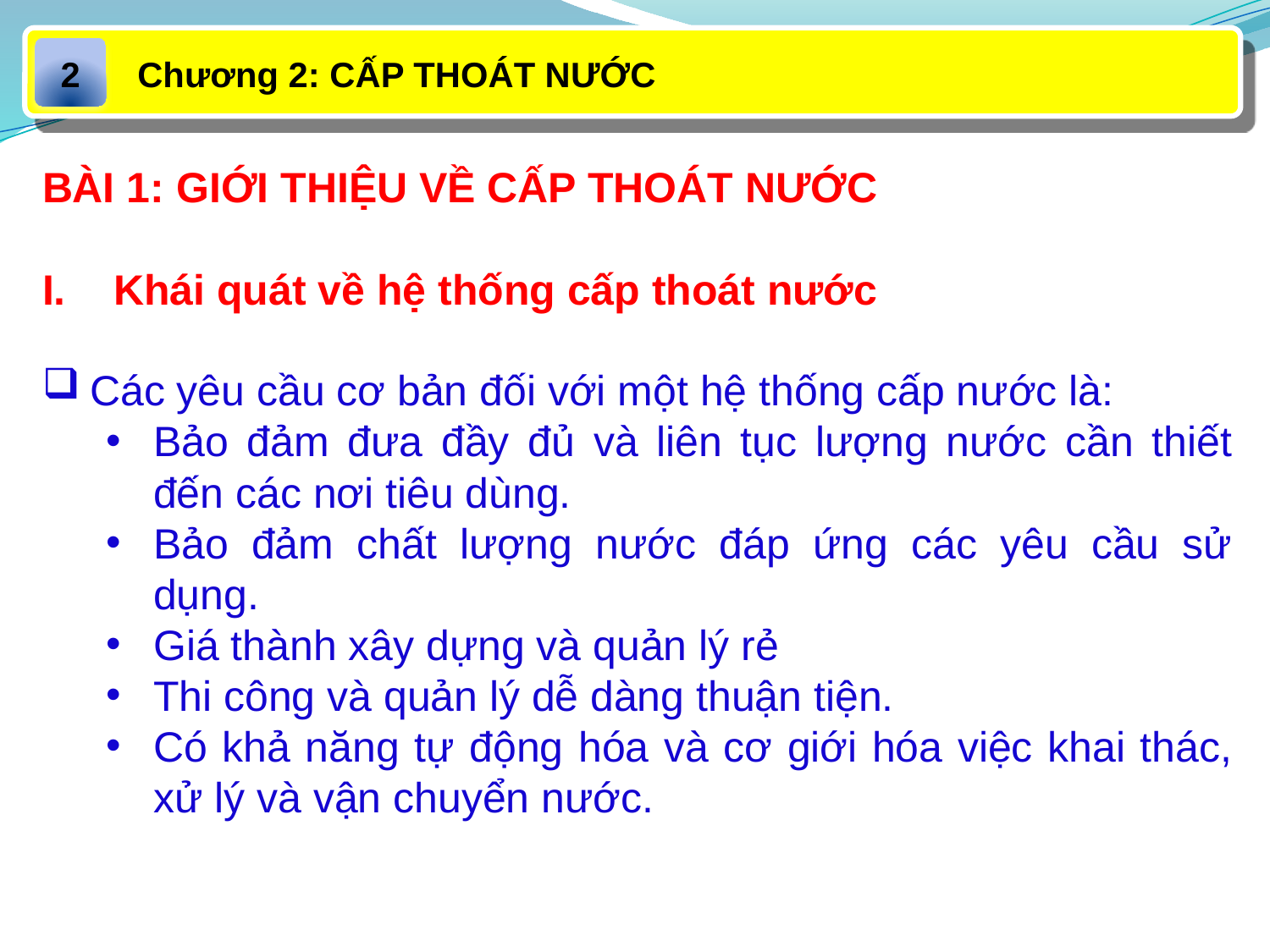

Chương 2: CẤP THOÁT NƯỚC
2

BÀI 1: GIỚI THIỆU VỀ CẤP THOÁT NƯỚC

Khái quát về hệ thống cấp thoát nước

Các yêu cầu cơ bản đối với một hệ thống cấp nước là:
Bảo đảm đưa đầy đủ và liên tục lượng nước cần thiết đến các nơi tiêu dùng.
Bảo đảm chất lượng nước đáp ứng các yêu cầu sử dụng.
Giá thành xây dựng và quản lý rẻ
Thi công và quản lý dễ dàng thuận tiện.
Có khả năng tự động hóa và cơ giới hóa việc khai thác, xử lý và vận chuyển nước.